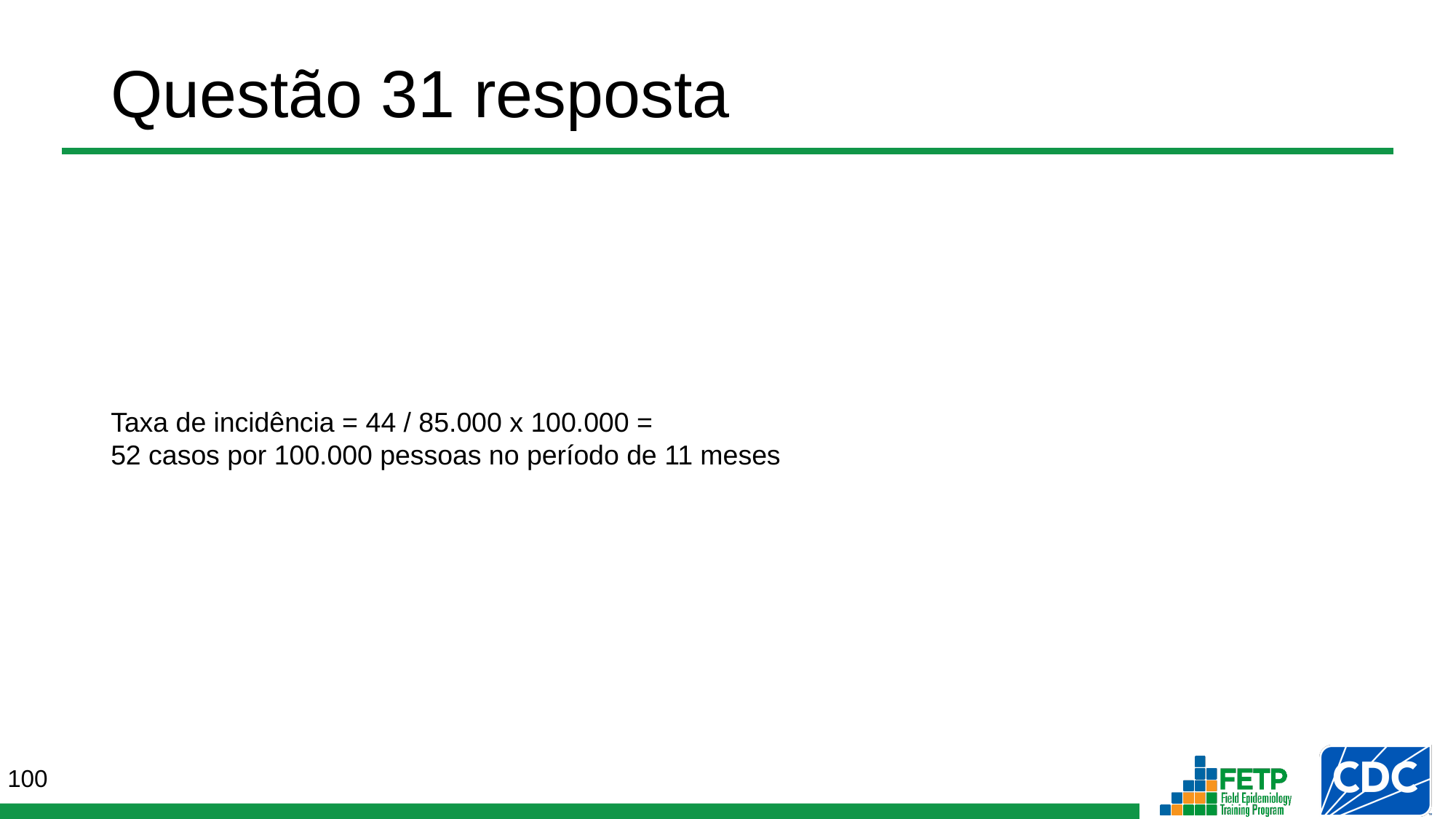

# Questão 31 resposta
Taxa de incidência = 44 / 85.000 x 100.000 =
52 casos por 100.000 pessoas no período de 11 meses